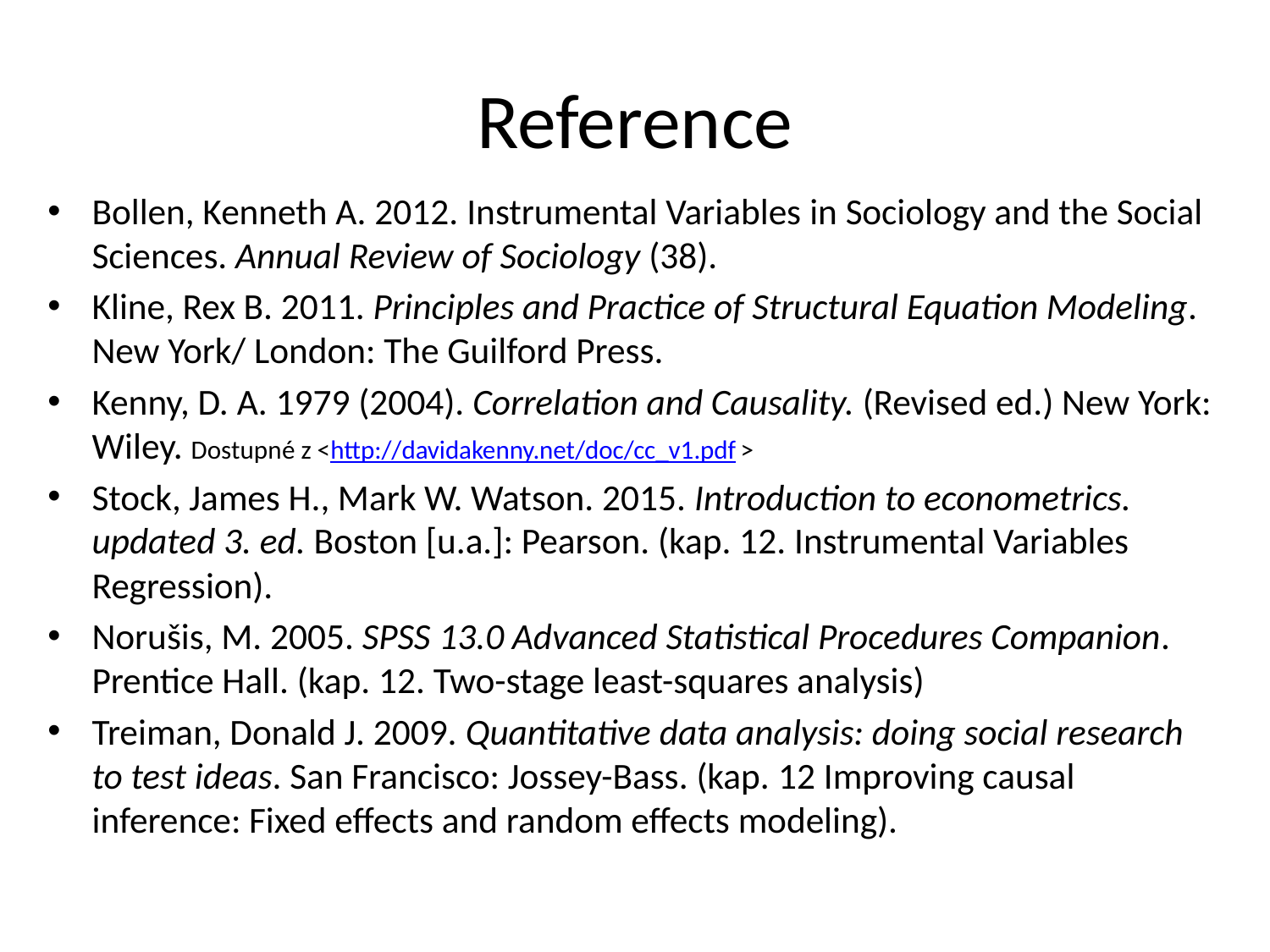

# Reference
Bollen, Kenneth A. 2012. Instrumental Variables in Sociology and the Social Sciences. Annual Review of Sociology (38).
Kline, Rex B. 2011. Principles and Practice of Structural Equation Modeling. New York/ London: The Guilford Press.
Kenny, D. A. 1979 (2004). Correlation and Causality. (Revised ed.) New York: Wiley. Dostupné z <http://davidakenny.net/doc/cc_v1.pdf>
Stock, James H., Mark W. Watson. 2015. Introduction to econometrics. updated 3. ed. Boston [u.a.]: Pearson. (kap. 12. Instrumental Variables Regression).
Norušis, M. 2005. SPSS 13.0 Advanced Statistical Procedures Companion. Prentice Hall. (kap. 12. Two-stage least-squares analysis)
Treiman, Donald J. 2009. Quantitative data analysis: doing social research to test ideas. San Francisco: Jossey-Bass. (kap. 12 Improving causal inference: Fixed effects and random effects modeling).